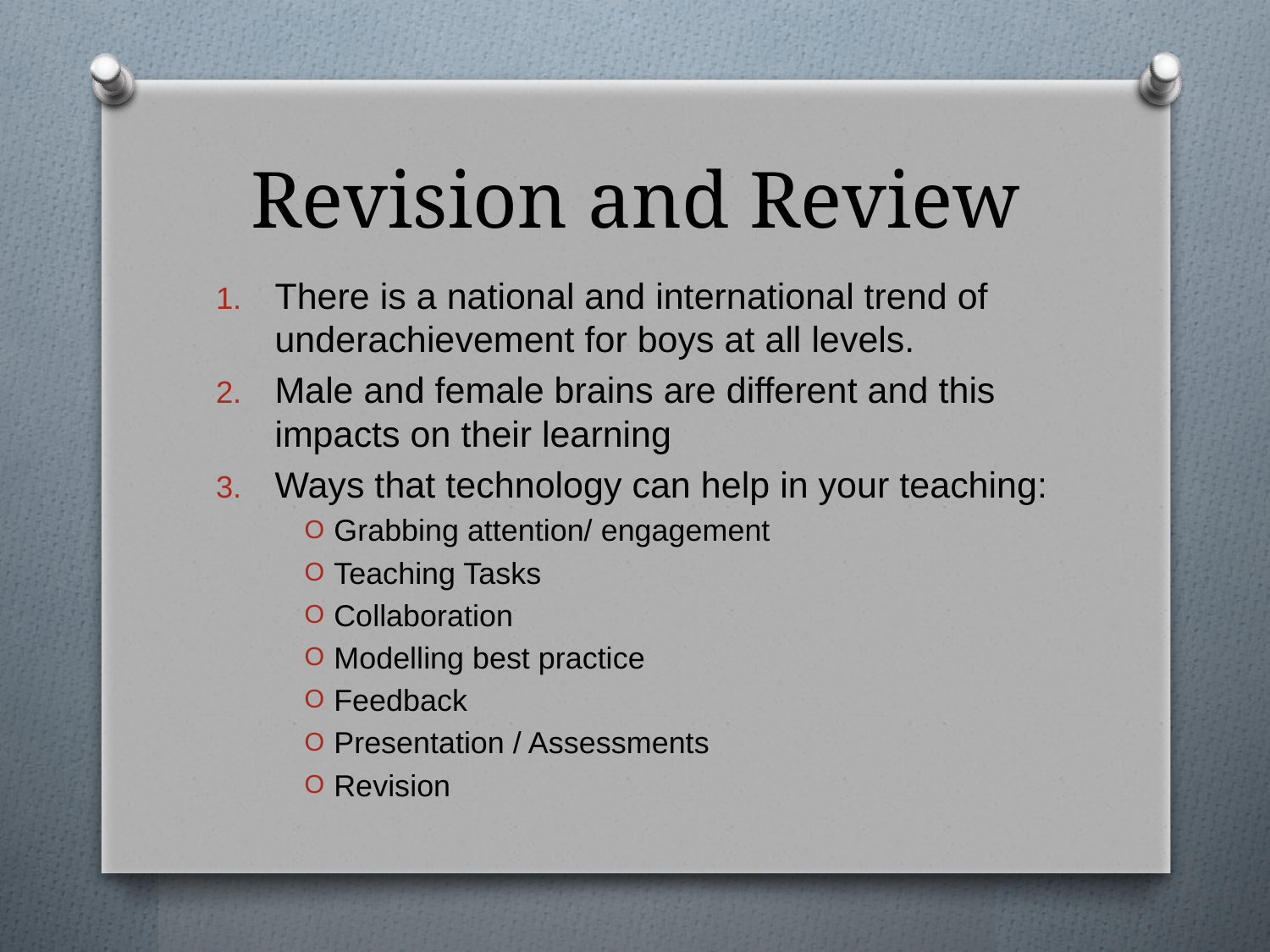

# Revision and Review
There is a national and international trend of underachievement for boys at all levels.
Male and female brains are different and this impacts on their learning
Ways that technology can help in your teaching:
Grabbing attention/ engagement
Teaching Tasks
Collaboration
Modelling best practice
Feedback
Presentation / Assessments
Revision